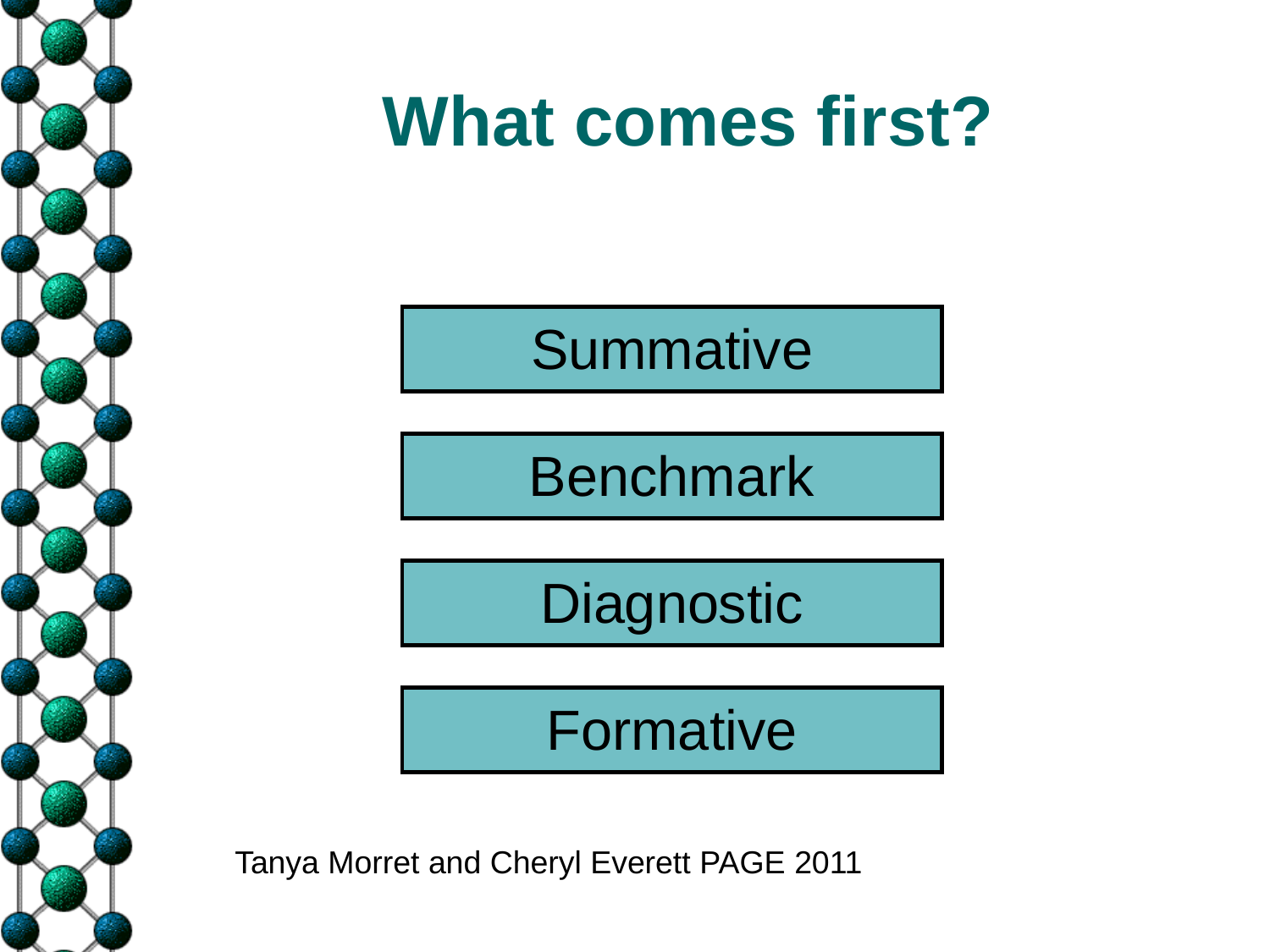

# What comes first?
Summative
Benchmark
Diagnostic
Formative
Tanya Morret and Cheryl Everett PAGE 2011